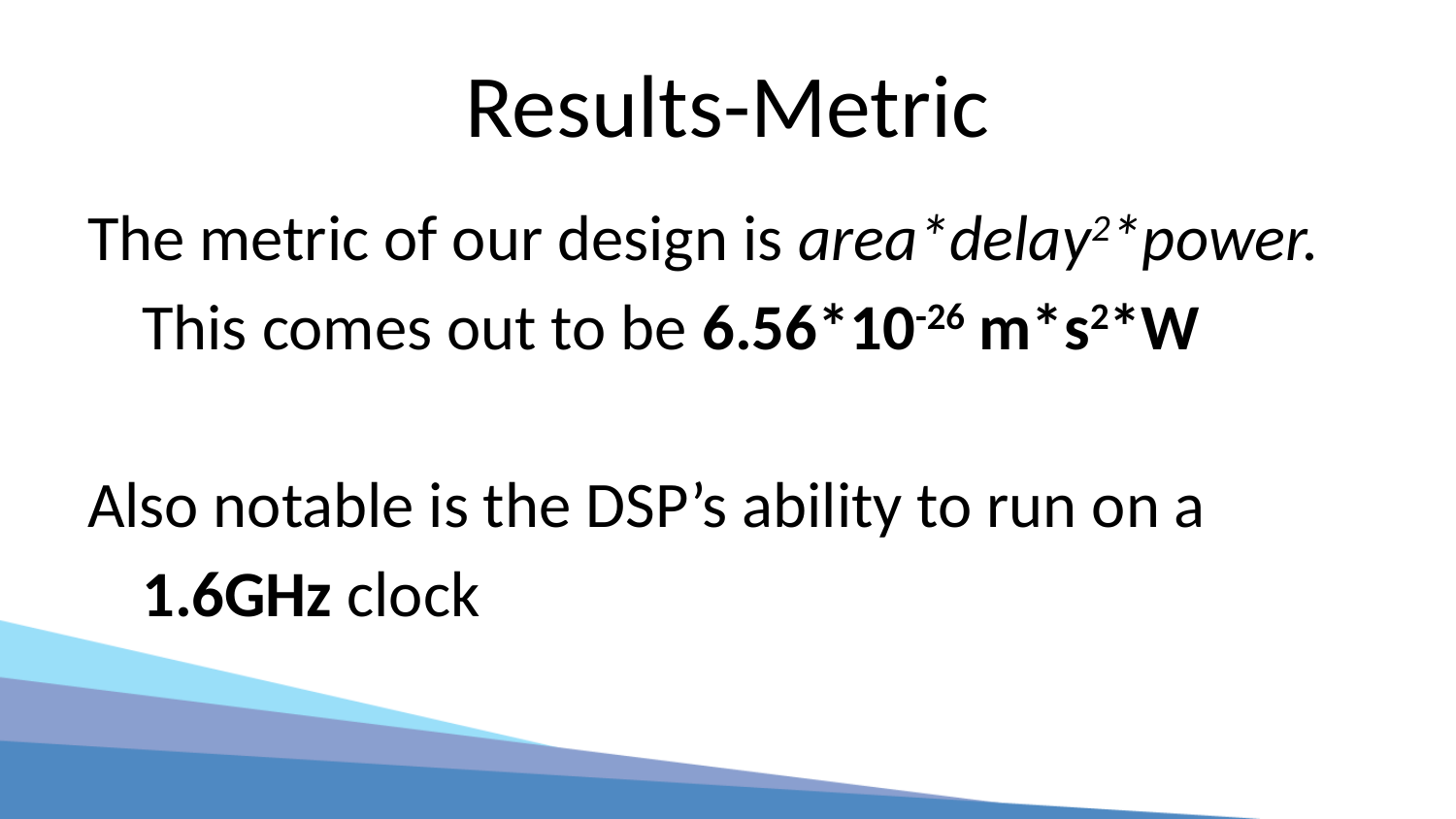

# Results-Metric
The metric of our design is area*delay2*power.  This comes out to be 6.56*10-26 m*s2*W

Also notable is the DSP’s ability to run on a 1.6GHz clock